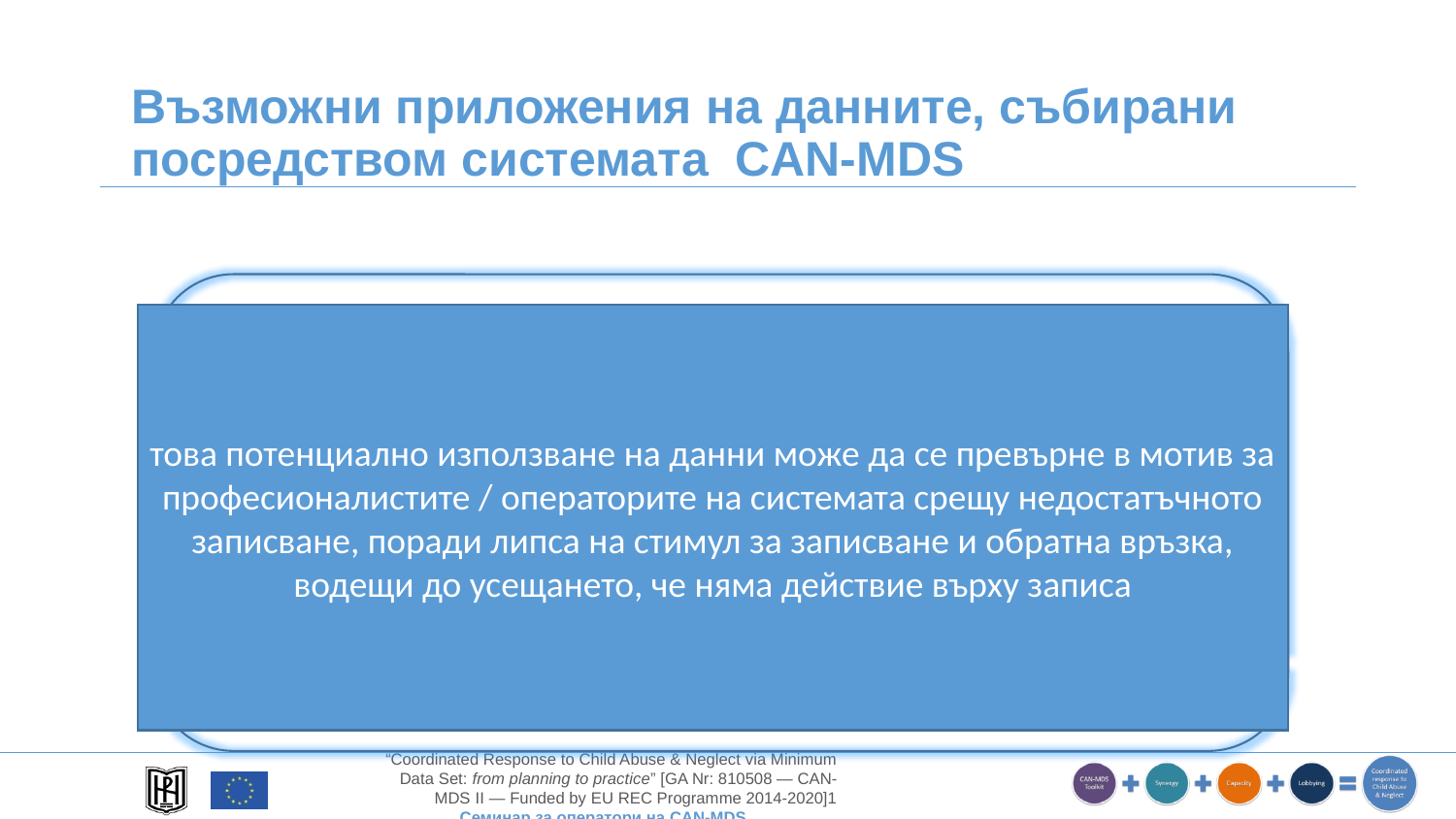

# Възможни приложения на данните, събирани посредством системата  CAN-MDS

това потенциално използване на данни може да се превърне в мотив за професионалистите / операторите на системата срещу недостатъчното записване, поради липса на стимул за записване и обратна връзка, водещи до усещането, че няма действие върху записа